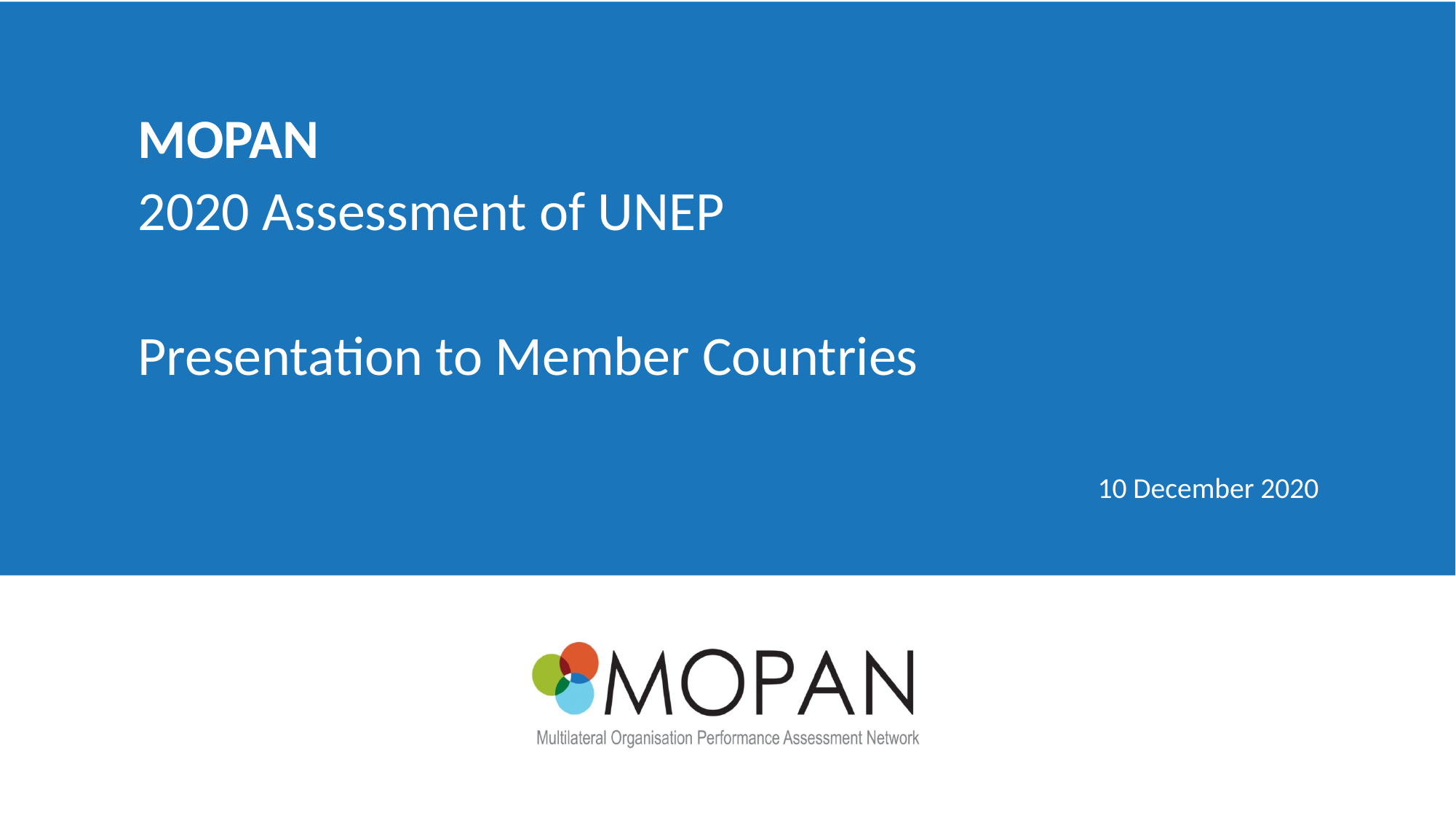

MOPAN
2020 Assessment of UNEP

Presentation to Member Countries
10 December 2020